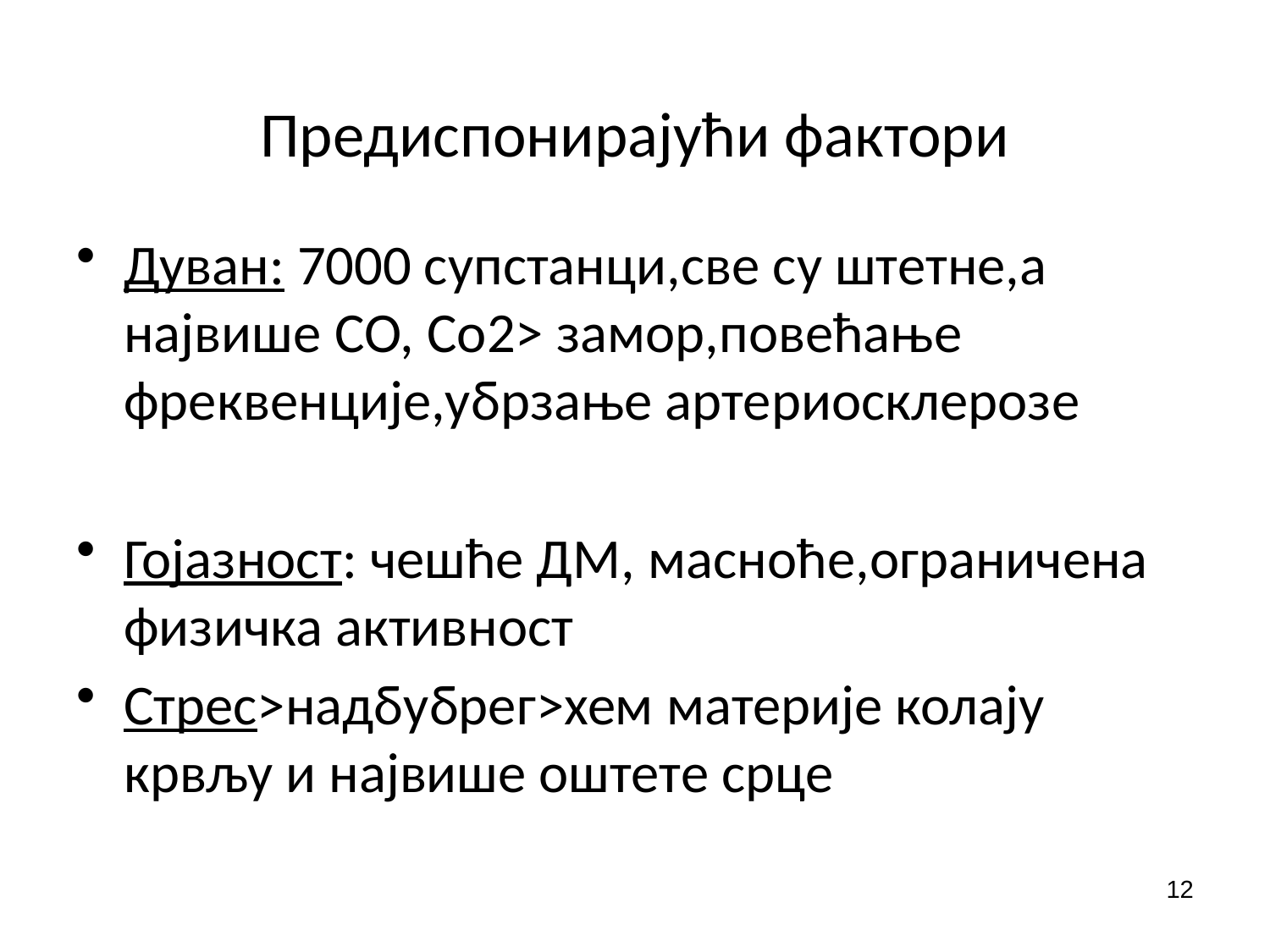

# Предиспонирајући фактори
Дуван: 7000 супстанци,све су штетне,а највише CO, Co2> замор,повећање фреквенције,убрзање артериосклерозе

Гојазност: чешће ДМ, масноће,ограничена физичка активност
Стрес>надбубрег>хем материје колају крвљу и највише оштете срце
12